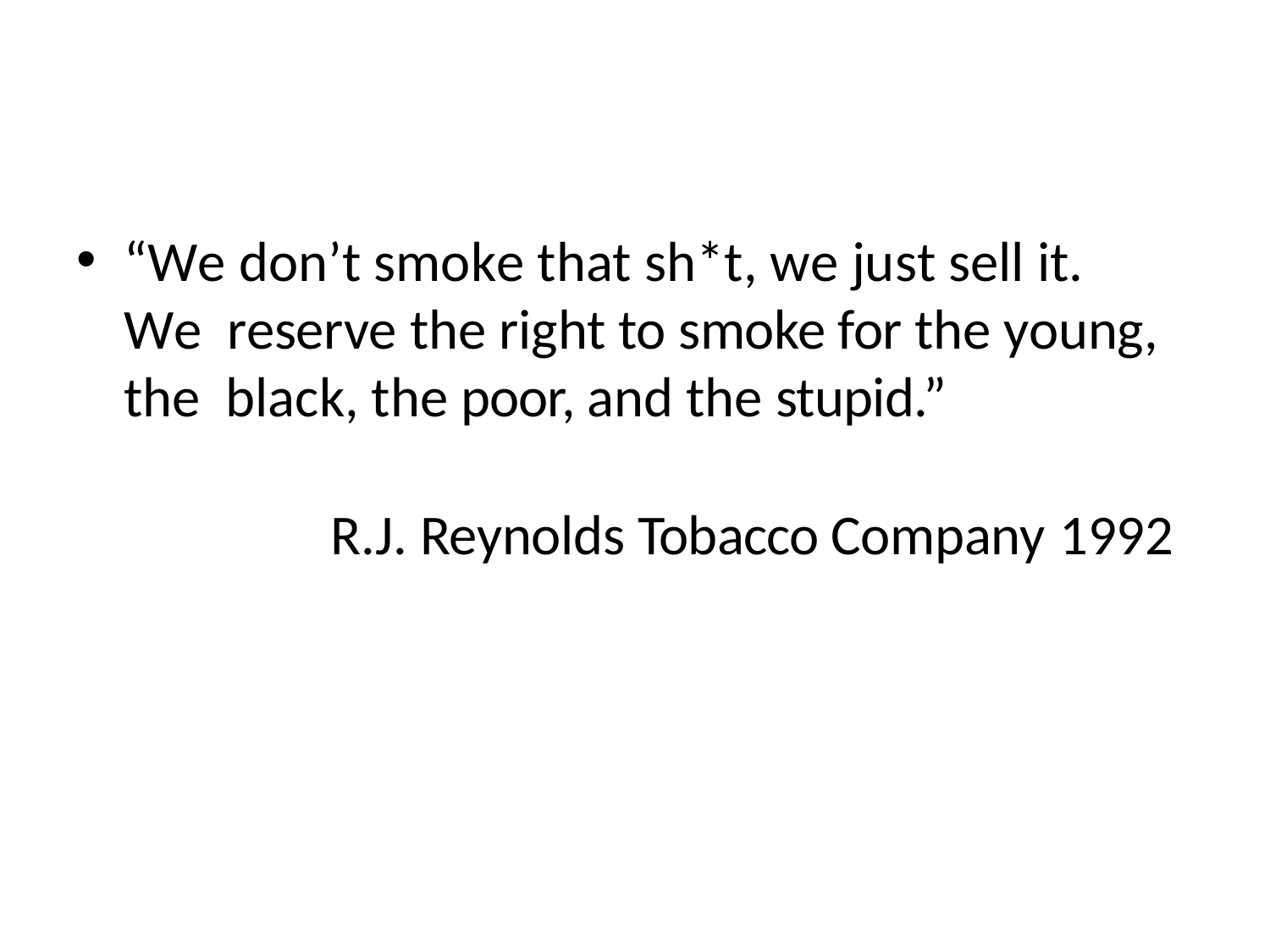

“We don’t smoke that sh*t, we just sell it.	We  reserve the right to smoke for the young, the  black, the poor, and the stupid.”

R.J. Reynolds Tobacco Company 1992
4